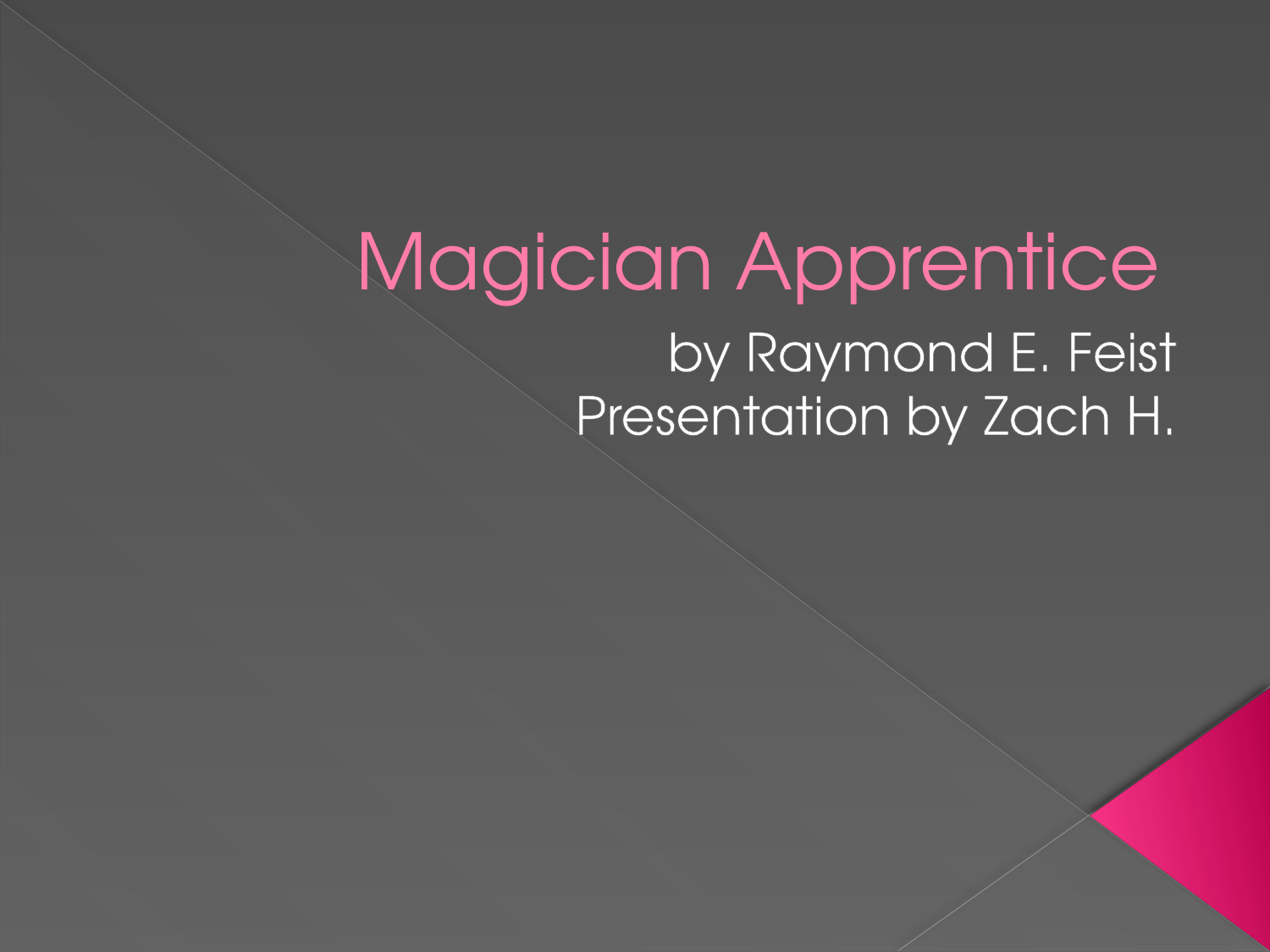

# Magician Apprentice
 by Raymond E. Feist
Presentation by Zach H.